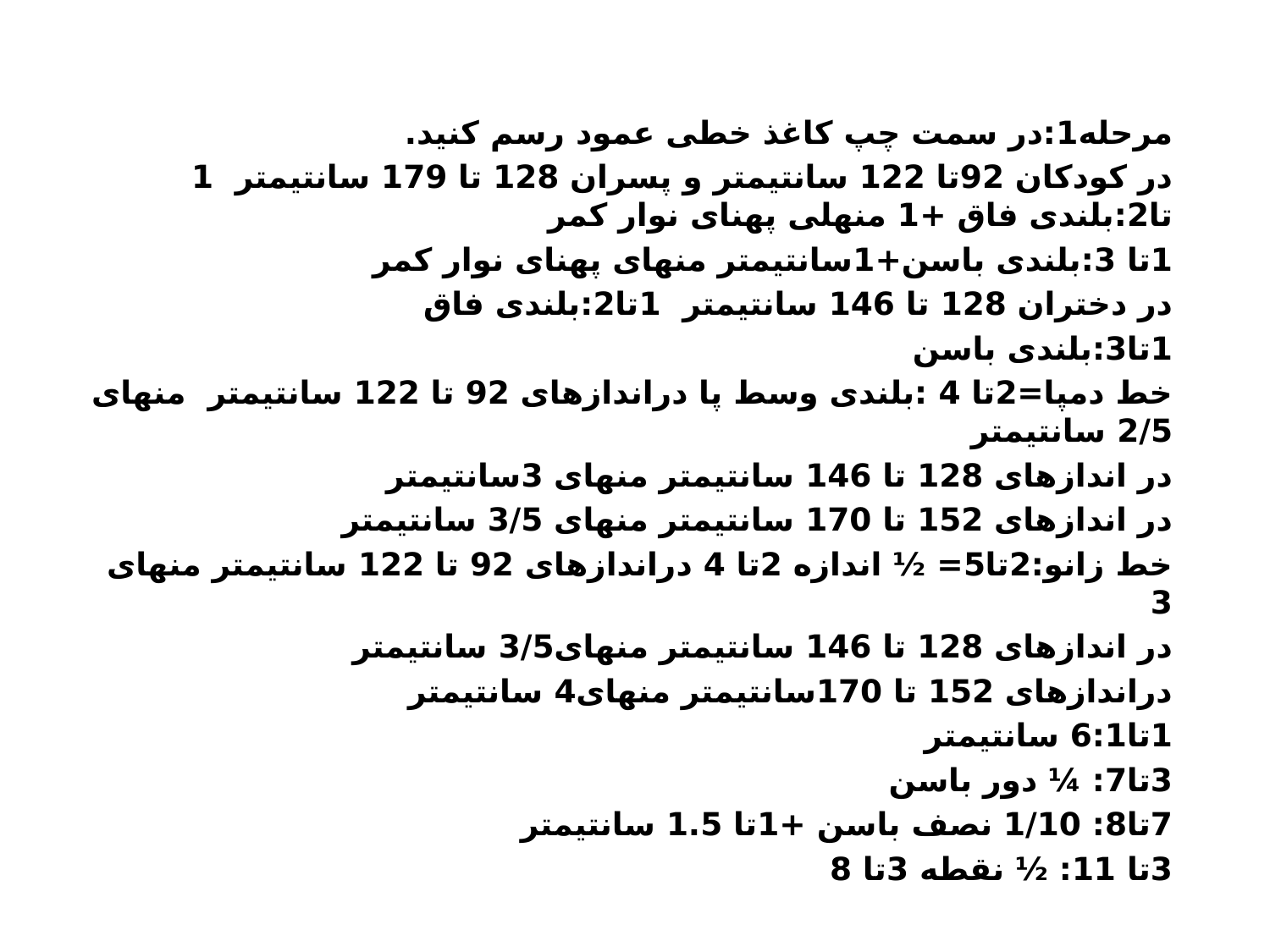

مرحله1:در سمت چپ کاغذ خطی عمود رسم کنید.
در کودکان 92تا 122 سانتیمتر و پسران 128 تا 179 سانتیمتر  1 تا2:بلندی فاق +1 منهلی پهنای نوار کمر
1تا 3:بلندی باسن+1سانتیمتر منهای پهنای نوار کمر
در دختران 128 تا 146 سانتیمتر  1تا2:بلندی فاق
1تا3:بلندی باسن
خط دمپا=2تا 4 :بلندی وسط پا دراندازهای 92 تا 122 سانتیمتر  منهای 2/5 سانتیمتر
در اندازهای 128 تا 146 سانتیمتر منهای 3سانتیمتر
در اندازهای 152 تا 170 سانتیمتر منهای 3/5 سانتیمتر
خط زانو:2تا5= ½ اندازه 2تا 4 دراندازهای 92 تا 122 سانتیمتر منهای 3
در اندازهای 128 تا 146 سانتیمتر منهای3/5 سانتیمتر
دراندازهای 152 تا 170سانتیمتر منهای4 سانتیمتر
1تا6:1 سانتیمتر
3تا7: ¼ دور باسن
7تا8: 1/10 نصف باسن +1تا 1.5 سانتیمتر
3تا 11: ½ نقطه 3تا 8